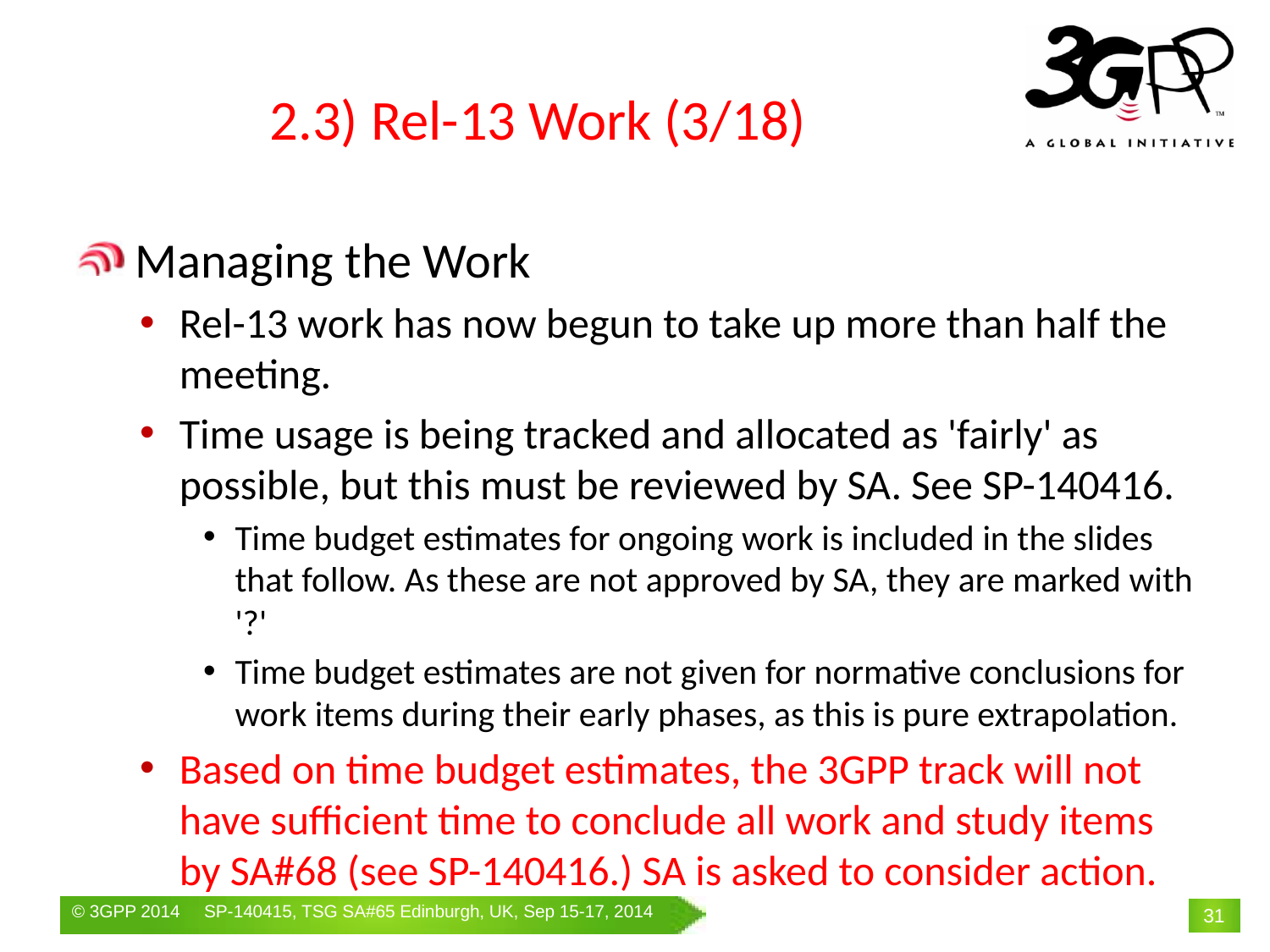

# 2.3) Rel-13 Work (3/18)
 Managing the Work
Rel-13 work has now begun to take up more than half the meeting.
Time usage is being tracked and allocated as 'fairly' as possible, but this must be reviewed by SA. See SP-140416.
Time budget estimates for ongoing work is included in the slides that follow. As these are not approved by SA, they are marked with '?'
Time budget estimates are not given for normative conclusions for work items during their early phases, as this is pure extrapolation.
Based on time budget estimates, the 3GPP track will not have sufficient time to conclude all work and study items by SA#68 (see SP-140416.) SA is asked to consider action.